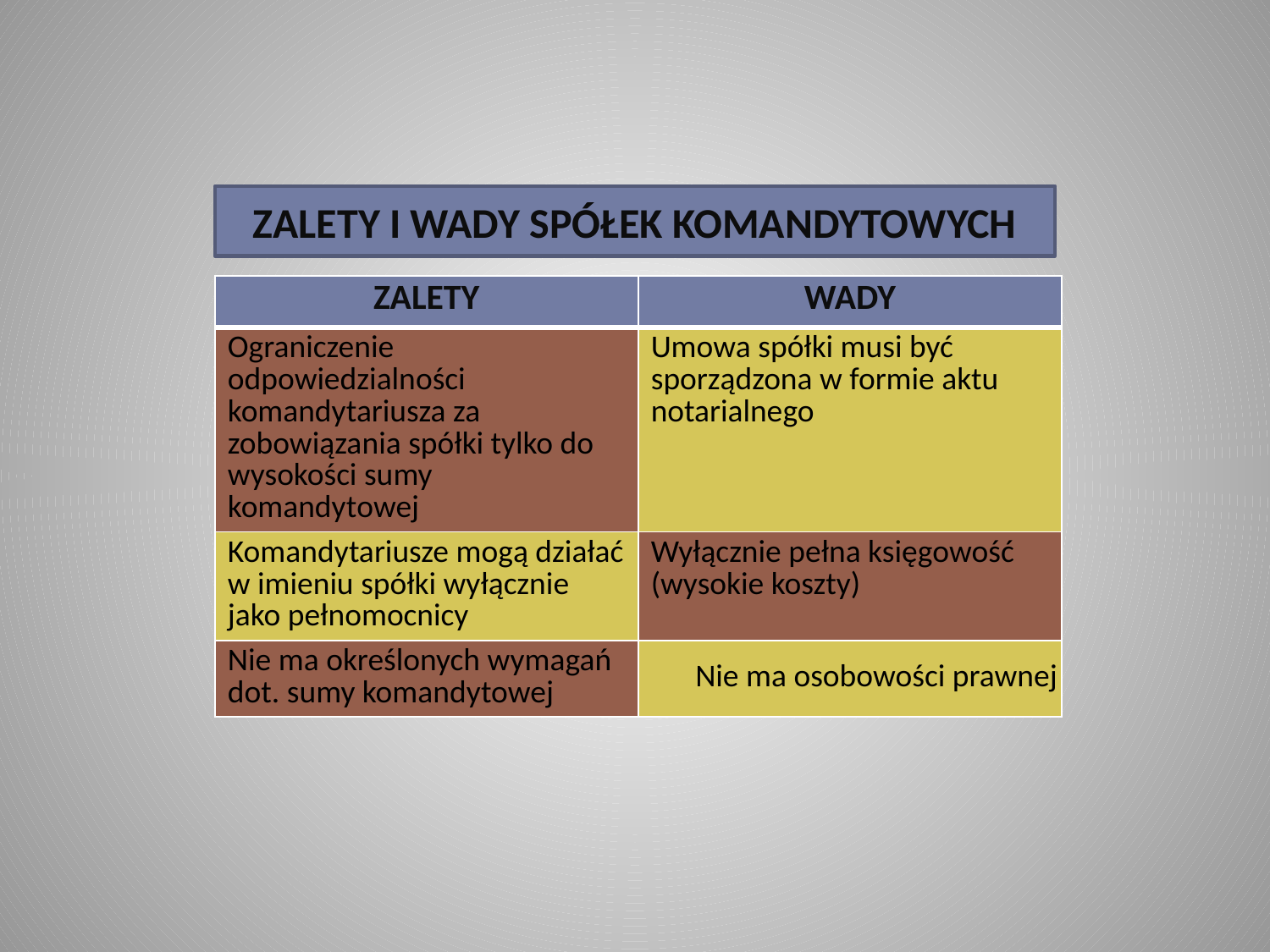

ZALETY I WADY SPÓŁEK KOMANDYTOWYCH
| ZALETY | WADY |
| --- | --- |
| Ograniczenie odpowiedzialności komandytariusza za zobowiązania spółki tylko do wysokości sumy komandytowej | Umowa spółki musi być sporządzona w formie aktu notarialnego |
| Komandytariusze mogą działać w imieniu spółki wyłącznie jako pełnomocnicy | Wyłącznie pełna księgowość (wysokie koszty) |
| Nie ma określonych wymagań dot. sumy komandytowej | Nie ma osobowości prawnej |